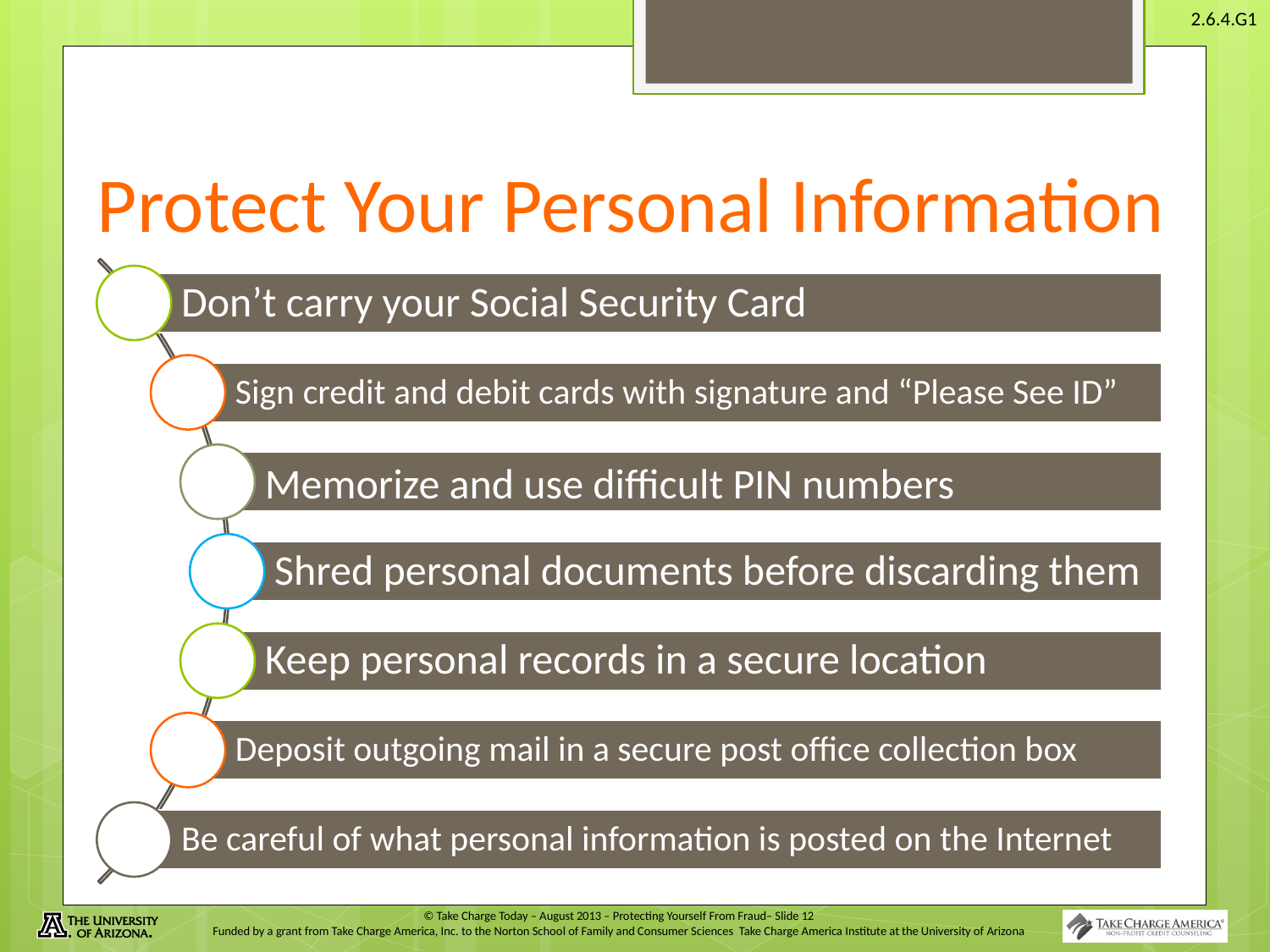

# Protect Your Personal Information
Don’t carry your Social Security Card
Sign credit and debit cards with signature and “Please See ID”
Memorize and use difficult PIN numbers
Shred personal documents before discarding them
Keep personal records in a secure location
Deposit outgoing mail in a secure post office collection box
Be careful of what personal information is posted on the Internet